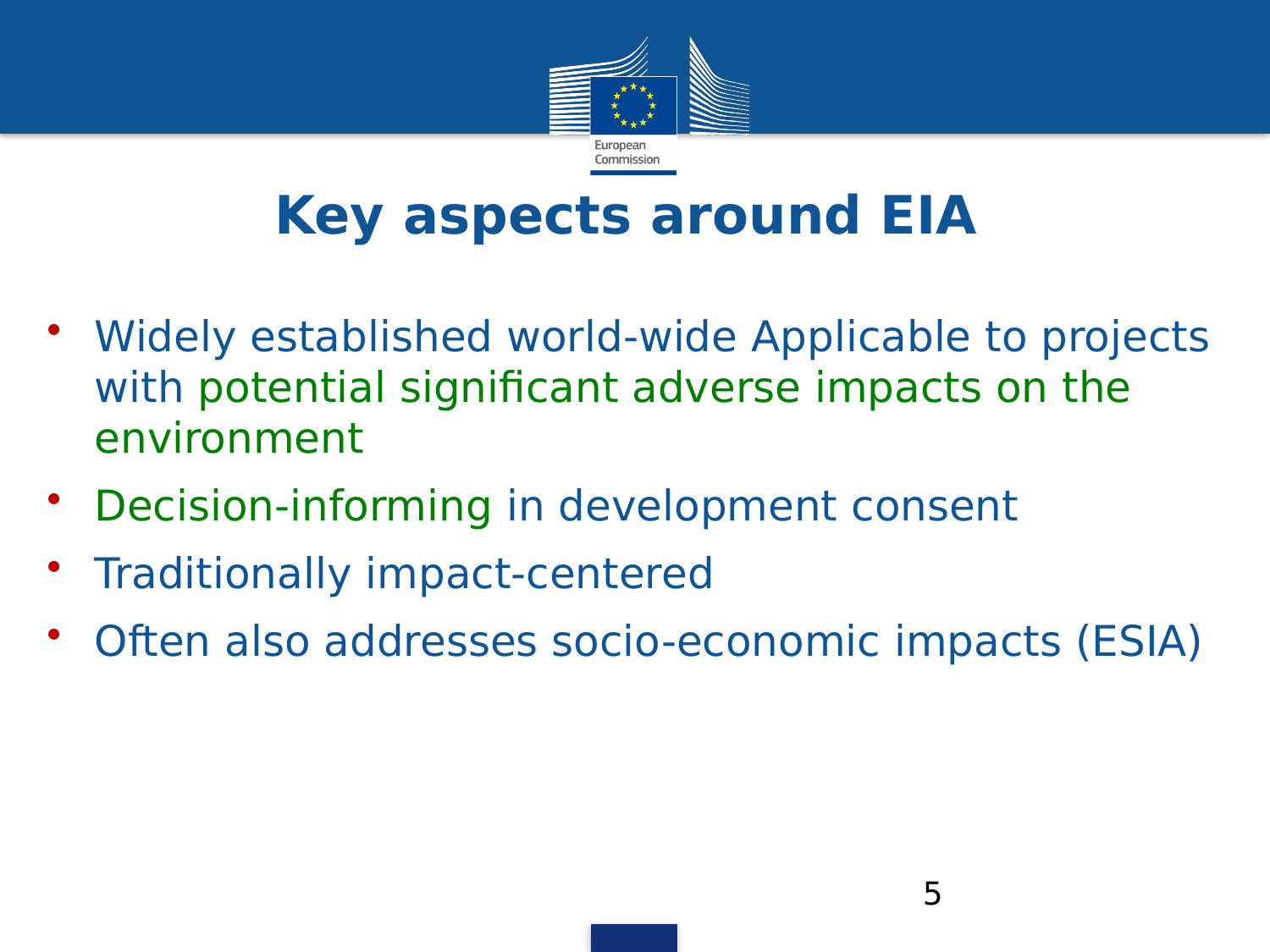

# Key aspects around EIA
Widely established world-wide Applicable to projects with potential significant adverse impacts on the environment
Decision-informing in development consent
Traditionally impact-centered
Often also addresses socio-economic impacts (ESIA)

5